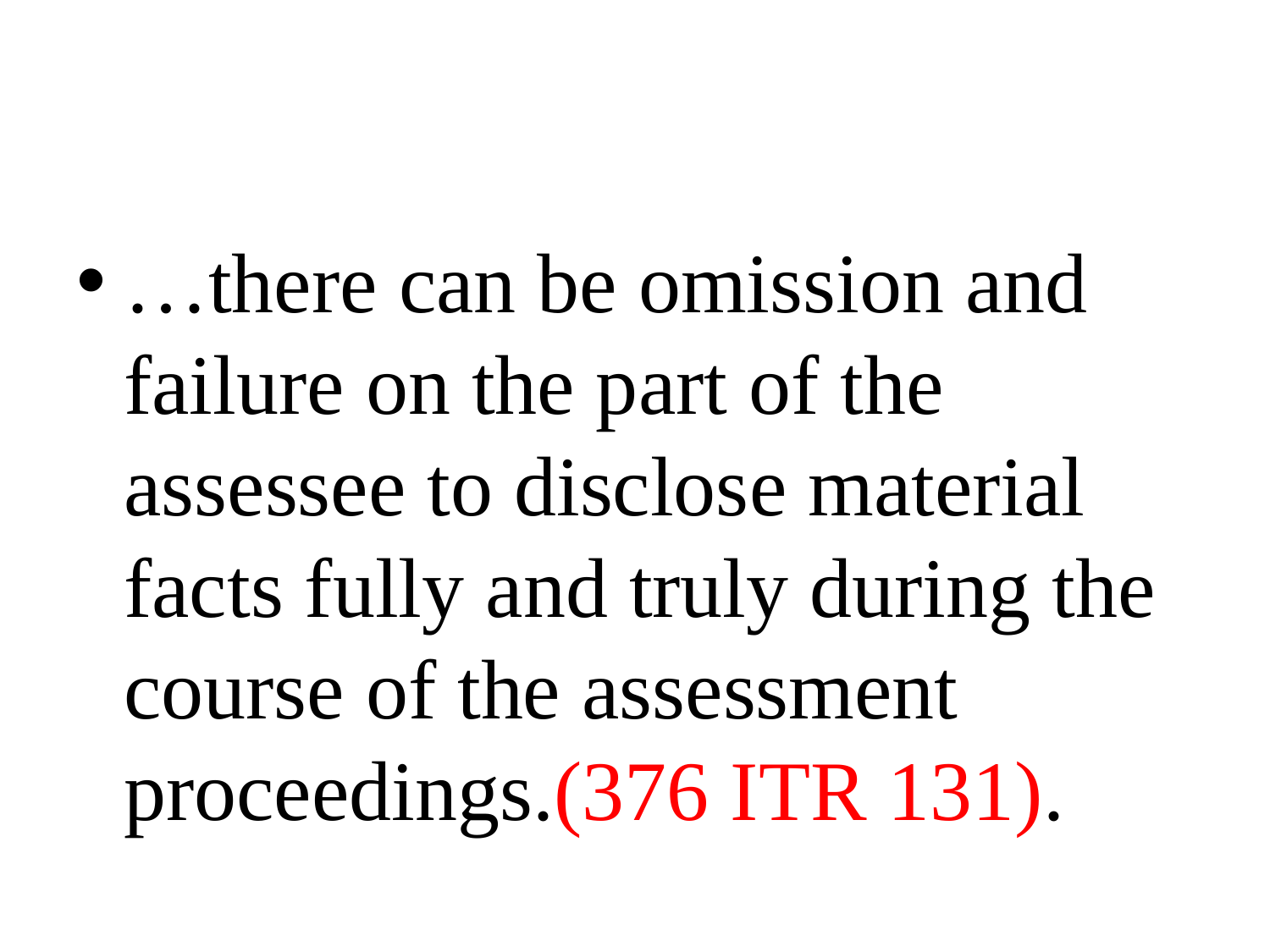

#
…there can be omission and failure on the part of the assessee to disclose material facts fully and truly during the course of the assessment proceedings.(376 ITR 131).